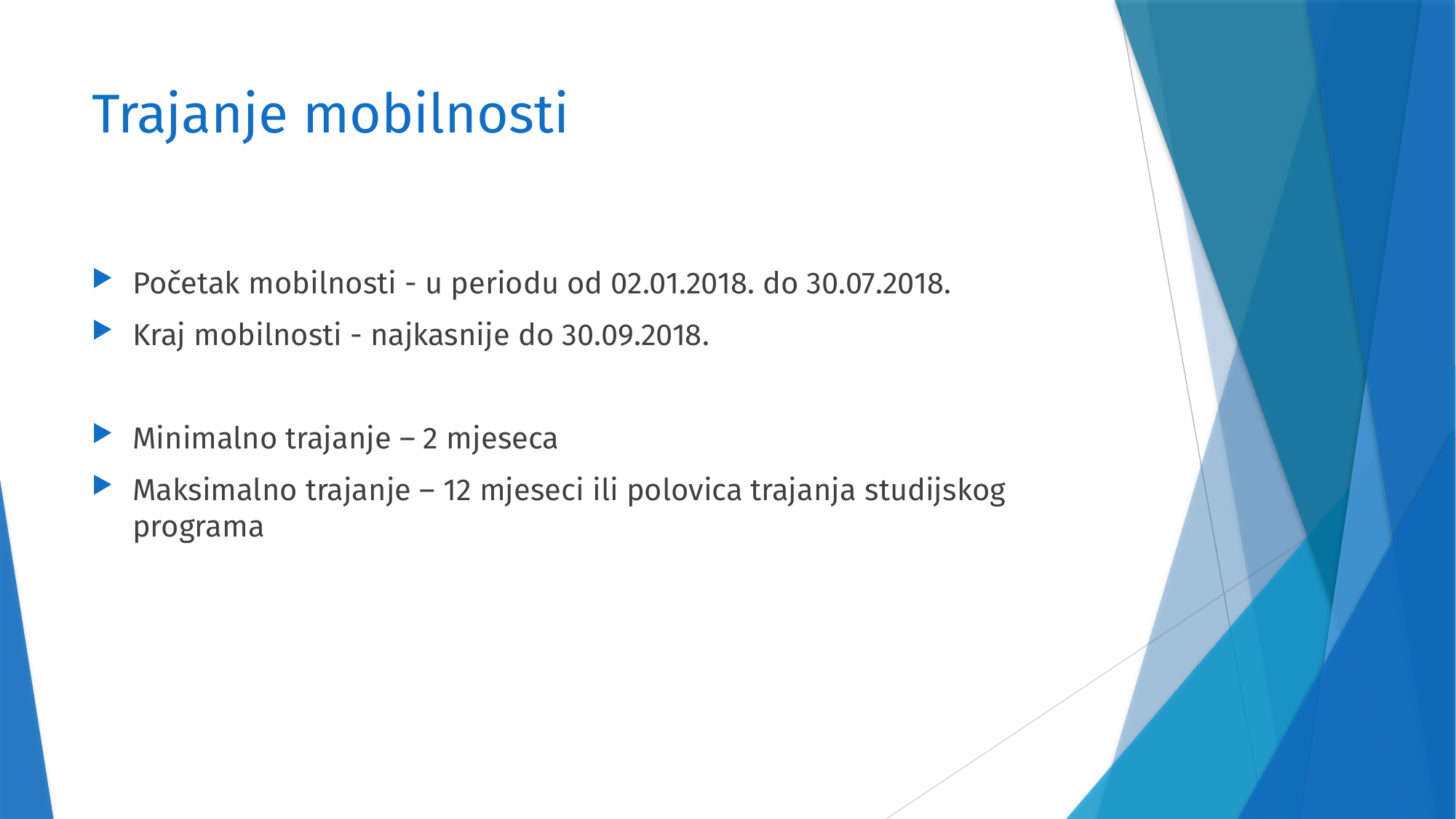

# Trajanje mobilnosti
Početak mobilnosti - u periodu od 02.01.2018. do 30.07.2018.
Kraj mobilnosti - najkasnije do 30.09.2018.

Minimalno trajanje – 2 mjeseca
Maksimalno trajanje – 12 mjeseci ili polovica trajanja studijskog programa